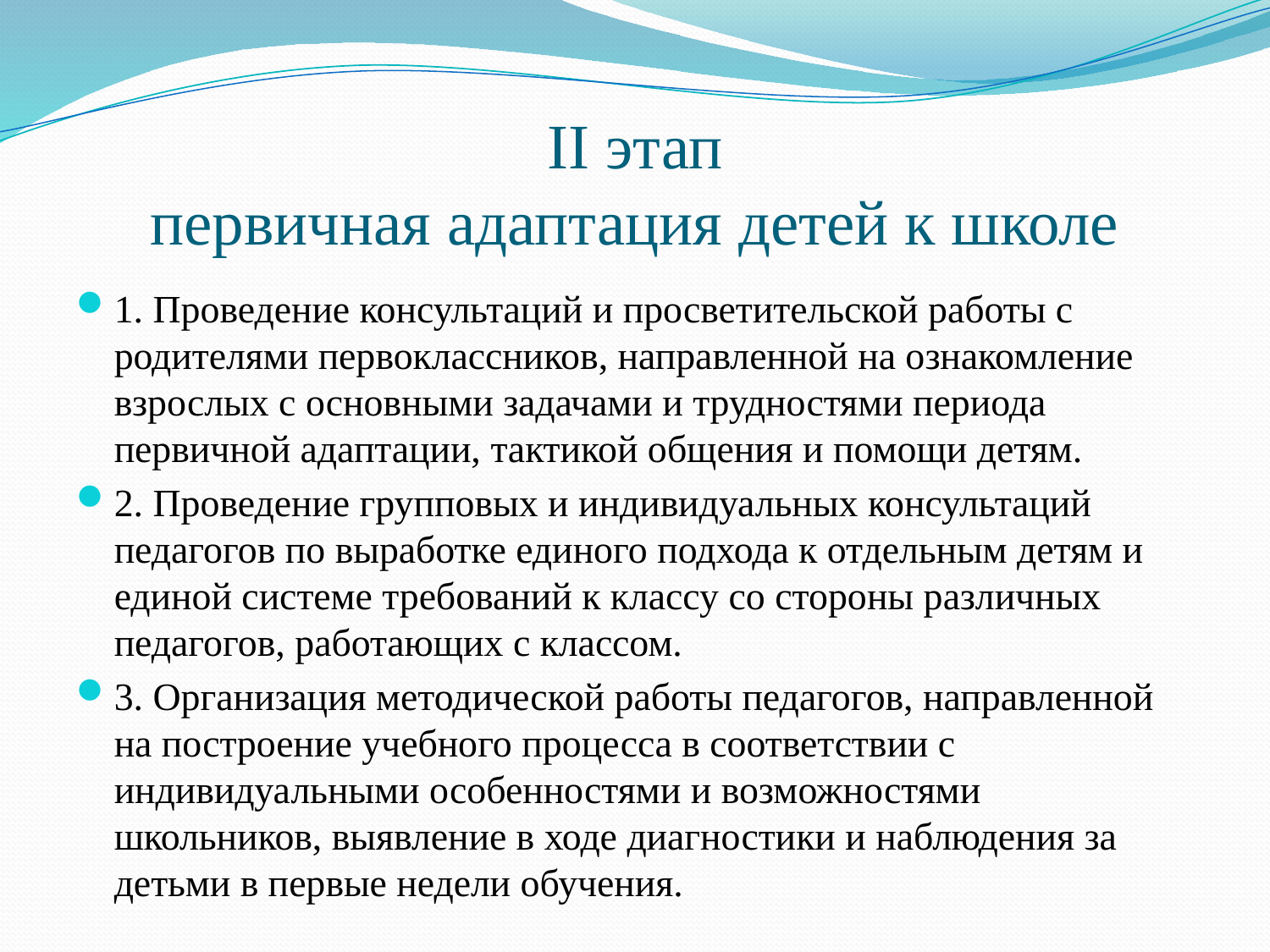

# II этап первичная адаптация детей к школе
1. Проведение консультаций и просветительской работы с родителями первоклассников, направленной на ознакомление взрослых с основными задачами и трудностями периода первичной адаптации, тактикой общения и помощи детям.
2. Проведение групповых и индивидуальных консультаций педагогов по выработке единого подхода к отдельным детям и единой системе требований к классу со стороны различных педагогов, работающих с классом.
3. Организация методической работы педагогов, направленной на построение учебного процесса в соответствии с индивидуальными особенностями и возможностями школьников, выявление в ходе диагностики и наблюдения за детьми в первые недели обучения.